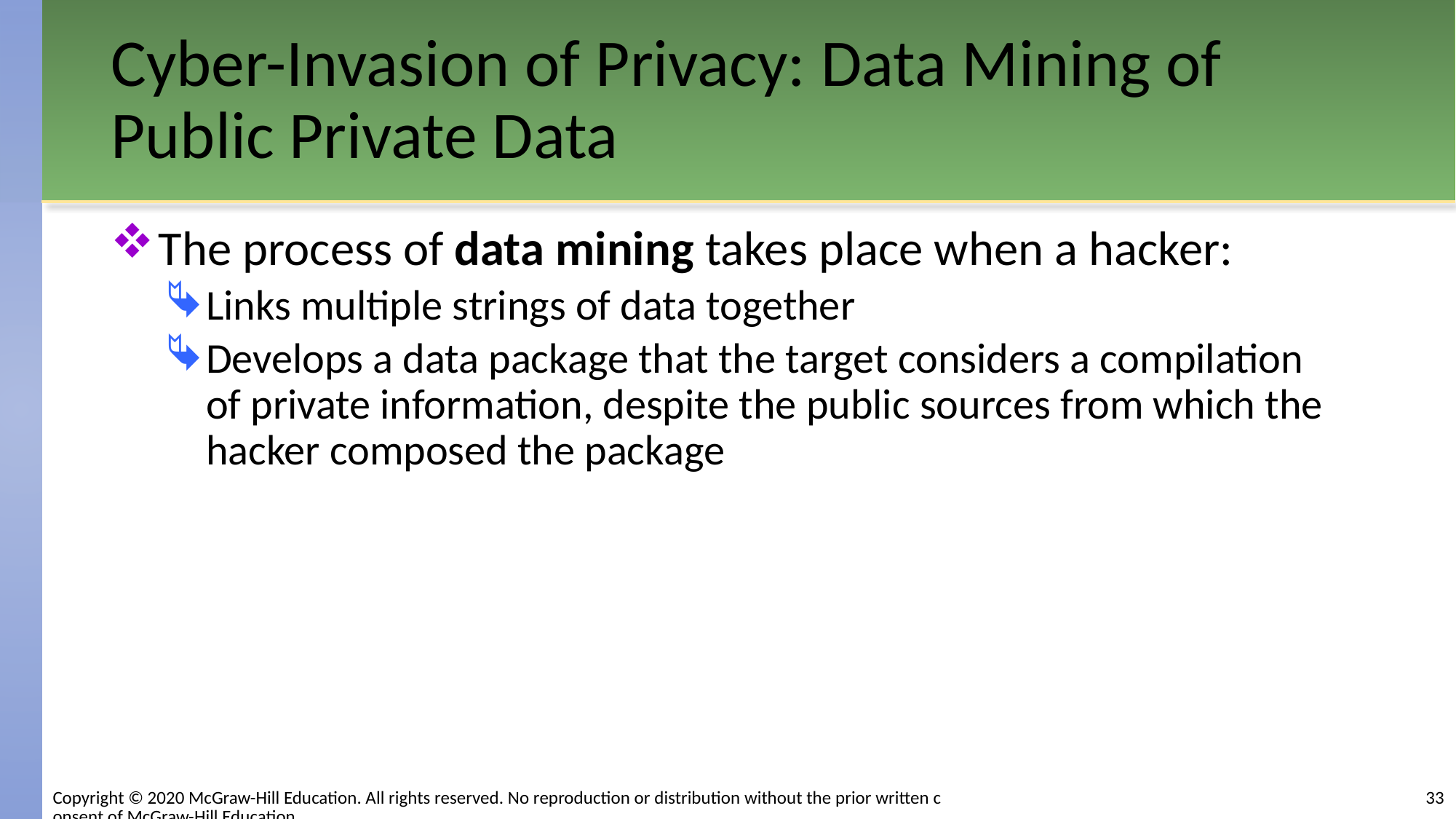

# Cyber-Invasion of Privacy: Data Mining of Public Private Data
The process of data mining takes place when a hacker:
Links multiple strings of data together
Develops a data package that the target considers a compilation of private information, despite the public sources from which the hacker composed the package
33
Copyright © 2020 McGraw-Hill Education. All rights reserved. No reproduction or distribution without the prior written consent of McGraw-Hill Education.